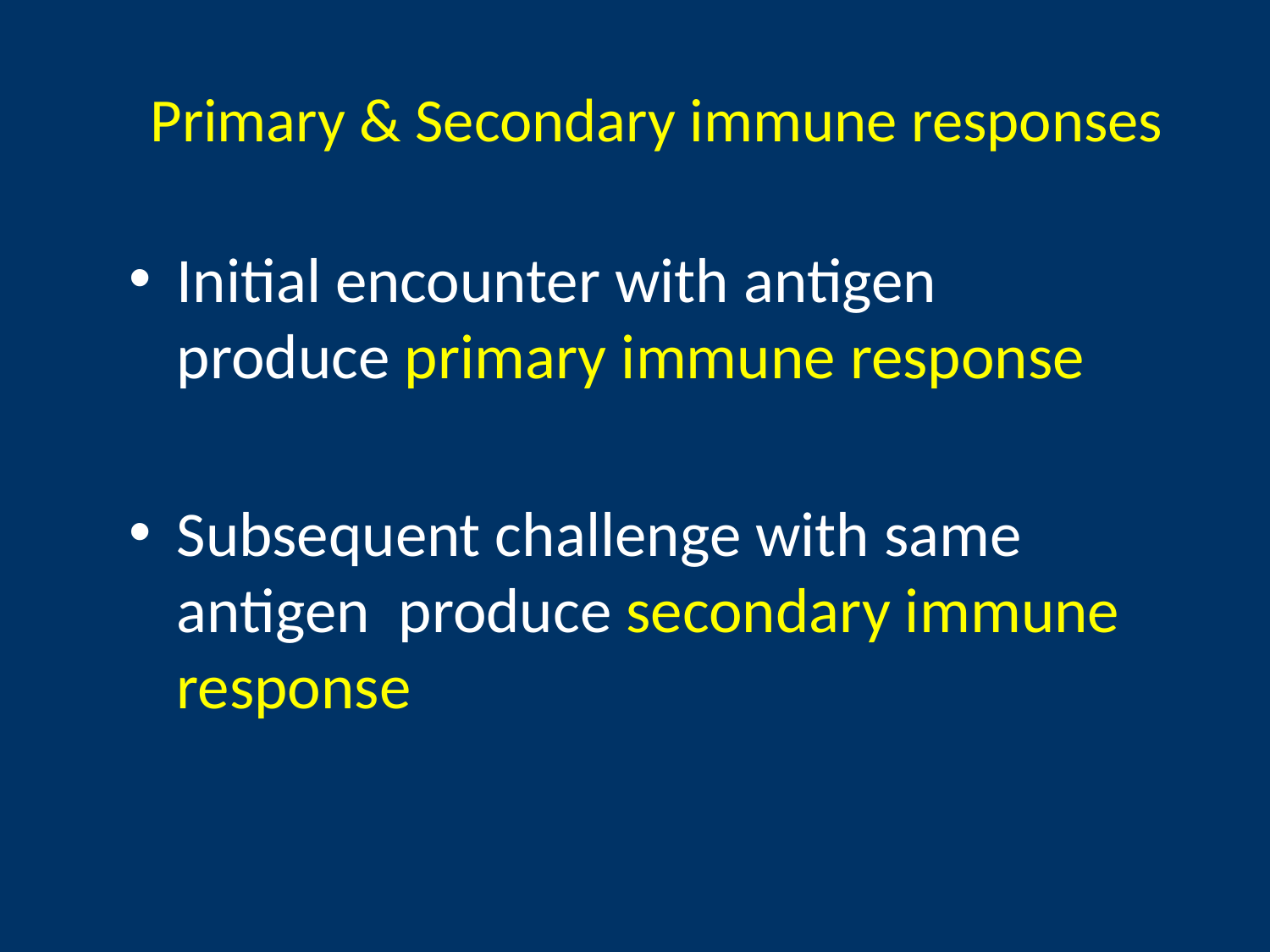

# Primary & Secondary immune responses
Initial encounter with antigen produce primary immune response

Subsequent challenge with same antigen  produce secondary immune response